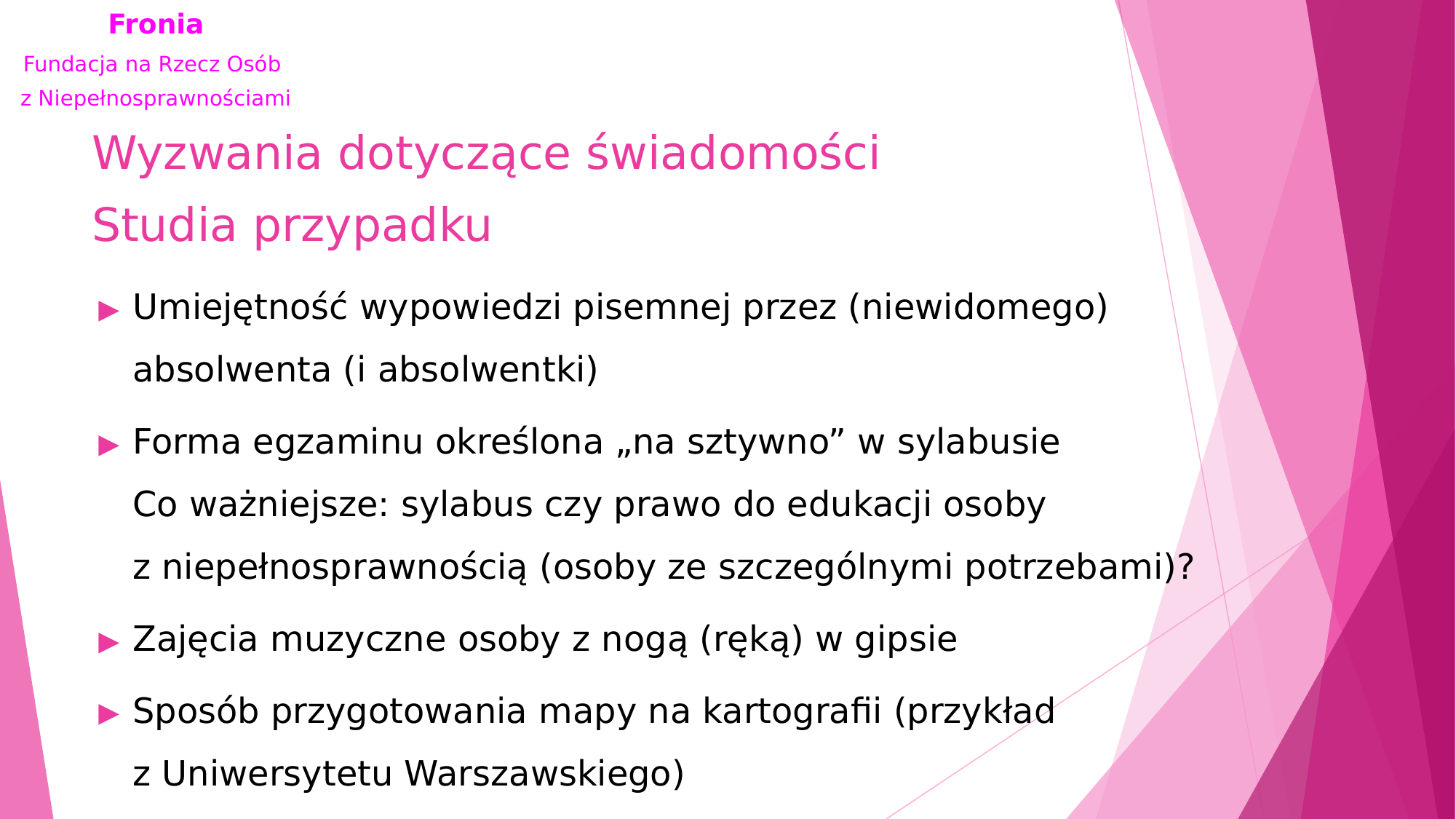

# Wyzwania dotyczące świadomości
Studia przypadku
Umiejętność wypowiedzi pisemnej przez (niewidomego) absolwenta (i absolwentki)
Forma egzaminu określona „na sztywno” w sylabusie
Co ważniejsze: sylabus czy prawo do edukacji osoby z niepełnosprawnością (osoby ze szczególnymi potrzebami)?
Zajęcia muzyczne osoby z nogą (ręką) w gipsie
Sposób przygotowania mapy na kartografii (przykład z Uniwersytetu Warszawskiego)